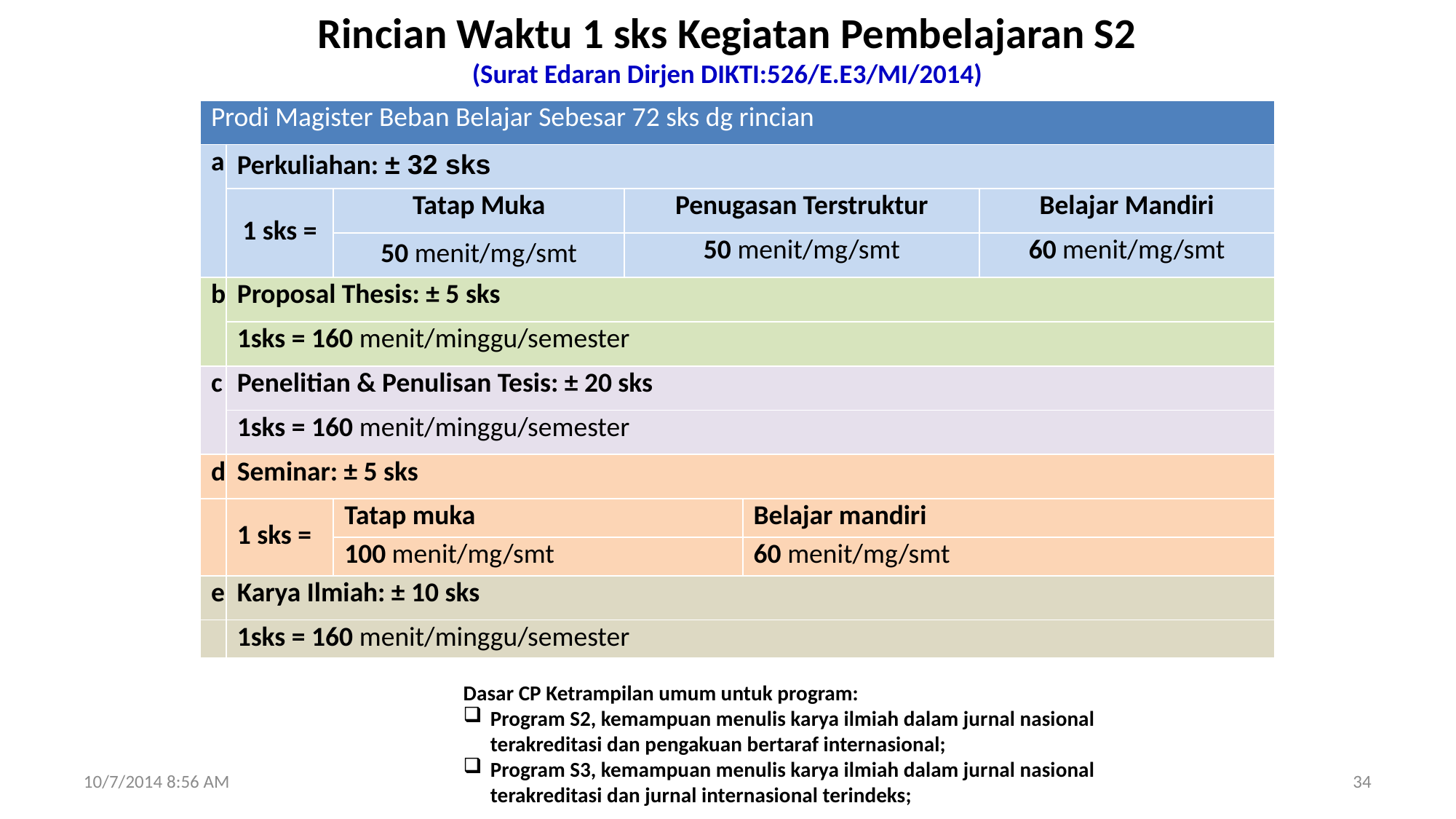

# Rincian Waktu 1 sks Kegiatan Pembelajaran S2 (Surat Edaran Dirjen DIKTI:526/E.E3/MI/2014)
| Prodi Magister Beban Belajar Sebesar 72 sks dg rincian |  |  |  |  |  |
| --- | --- | --- | --- | --- | --- |
| a | Perkuliahan: ± 32 sks |  |  |  |  |
|  | 1 sks = | Tatap Muka | Penugasan Terstruktur |  | Belajar Mandiri |
|  |  | 50 menit/mg/smt | 50 menit/mg/smt |  | 60 menit/mg/smt |
| b | Proposal Thesis: ± 5 sks |  |  |  |  |
|  | 1sks = 160 menit/minggu/semester |  |  |  |  |
| c | Penelitian & Penulisan Tesis: ± 20 sks |  |  |  |  |
|  | 1sks = 160 menit/minggu/semester |  |  |  |  |
| d | Seminar: ± 5 sks |  |  |  |  |
|  | 1 sks = | Tatap muka |  | Belajar mandiri |  |
|  |  | 100 menit/mg/smt |  | 60 menit/mg/smt |  |
| e | Karya Ilmiah: ± 10 sks |  |  |  |  |
|  | 1sks = 160 menit/minggu/semester |  |  |  |  |
Dasar CP Ketrampilan umum untuk program:
Program S2, kemampuan menulis karya ilmiah dalam jurnal nasional terakreditasi dan pengakuan bertaraf internasional;
Program S3, kemampuan menulis karya ilmiah dalam jurnal nasional terakreditasi dan jurnal internasional terindeks;
10/7/2014 8:56 AM
34